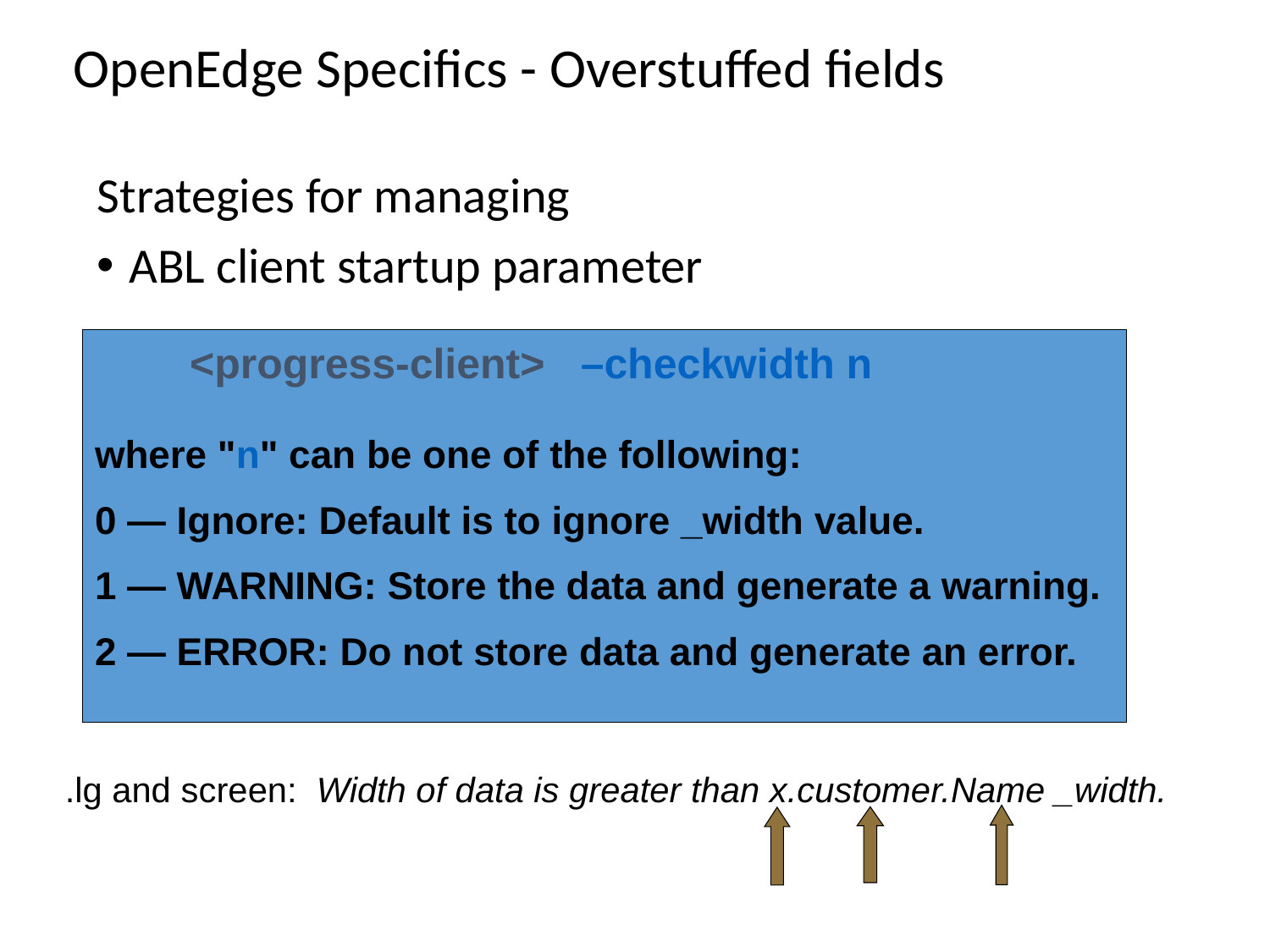

# OpenEdge Specifics - Overstuffed fields
Strategies for managing
ABL client startup parameter

        <progress-client>   –checkwidth n
where "n" can be one of the following:
0 — Ignore: Default is to ignore _width value.
1 — WARNING: Store the data and generate a warning.
2 — ERROR: Do not store data and generate an error.
.lg and screen:  Width of data is greater than x.customer.Name _width.